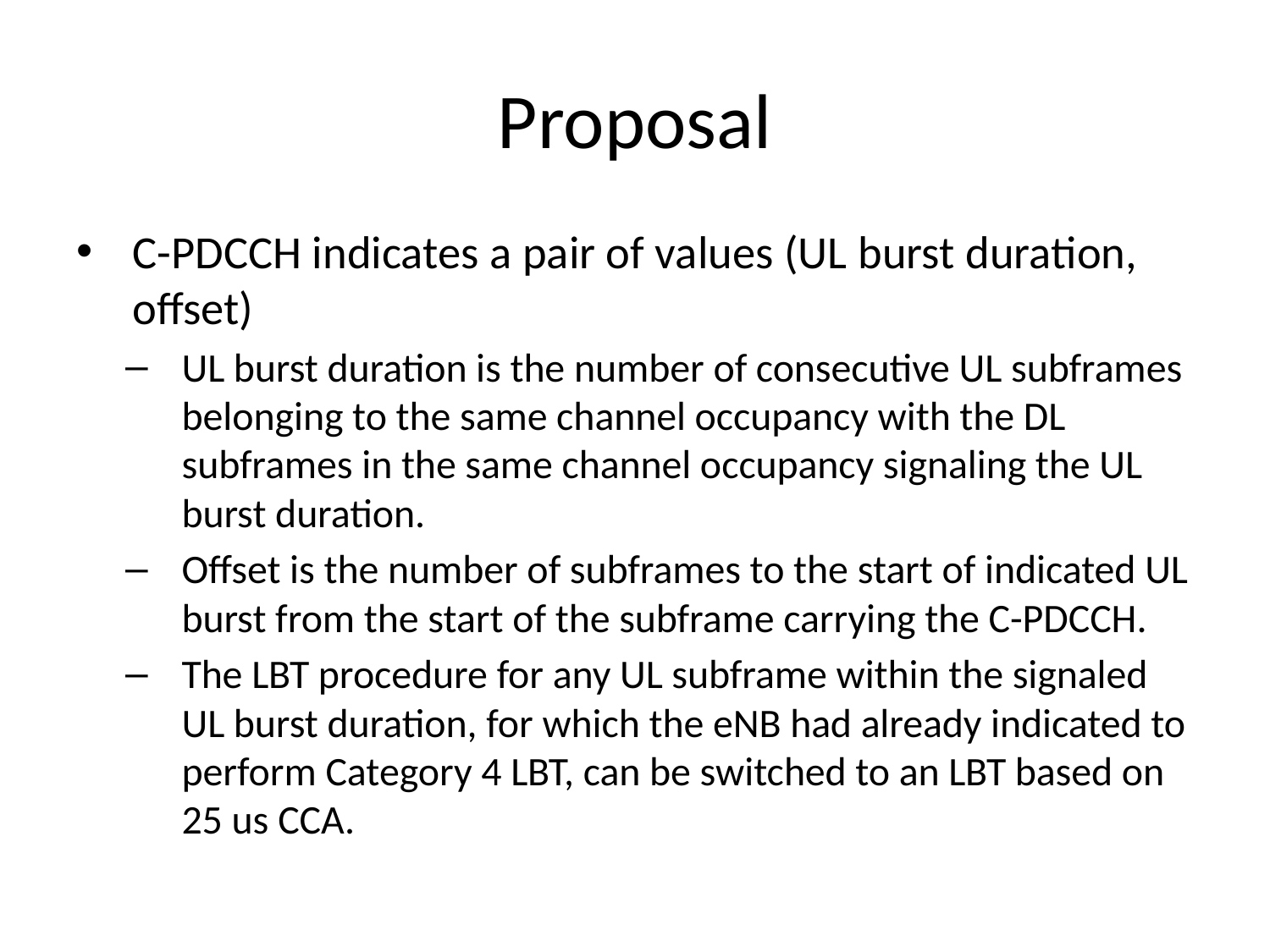

# Proposal
C-PDCCH indicates a pair of values (UL burst duration, offset)
UL burst duration is the number of consecutive UL subframes belonging to the same channel occupancy with the DL subframes in the same channel occupancy signaling the UL burst duration.
Offset is the number of subframes to the start of indicated UL burst from the start of the subframe carrying the C-PDCCH.
The LBT procedure for any UL subframe within the signaled UL burst duration, for which the eNB had already indicated to perform Category 4 LBT, can be switched to an LBT based on 25 us CCA.